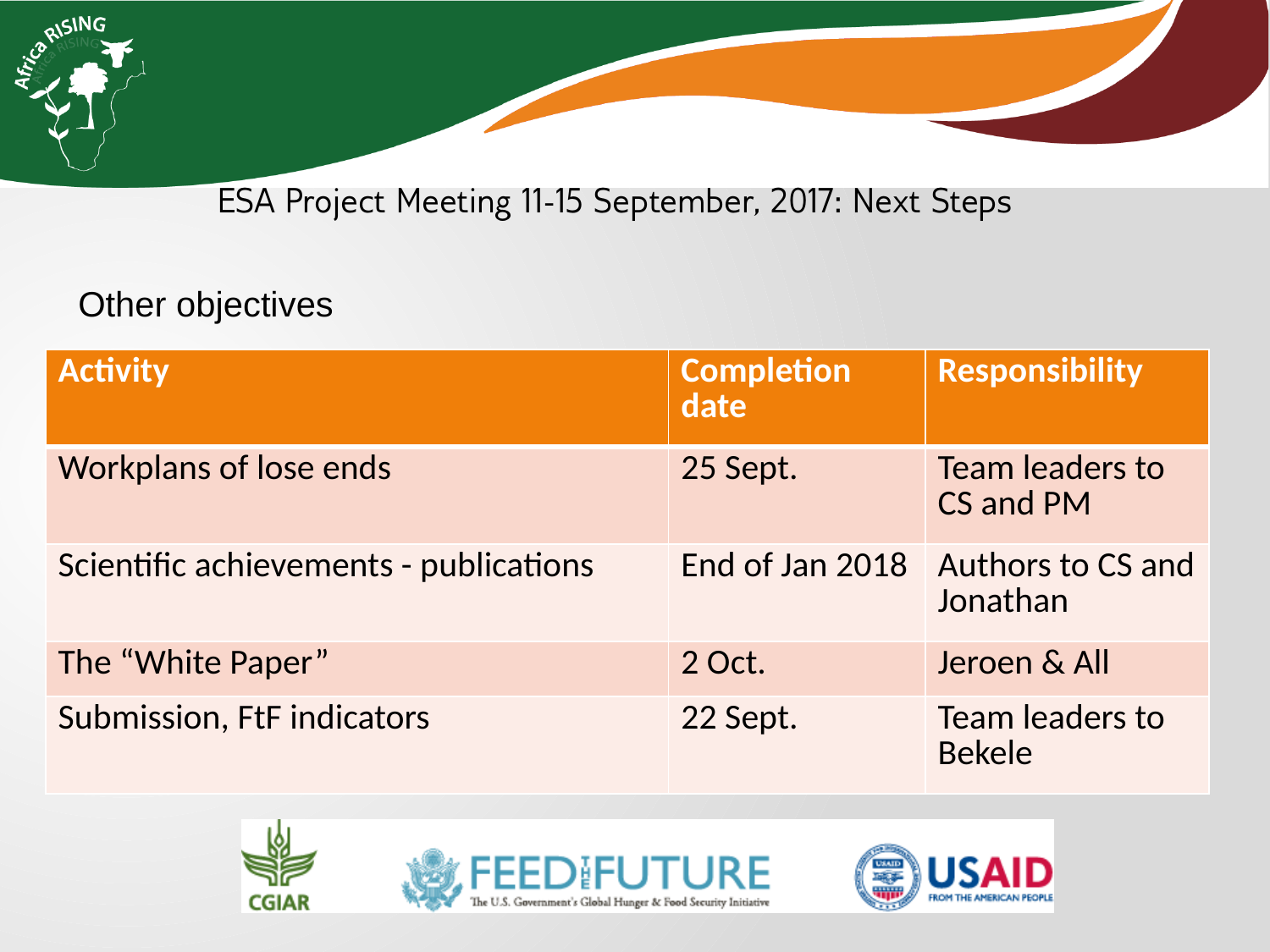

ESA Project Meeting 11-15 September, 2017: Next Steps
Other objectives
| Activity | Completion date | Responsibility |
| --- | --- | --- |
| Workplans of lose ends | 25 Sept. | Team leaders to CS and PM |
| Scientific achievements - publications | End of Jan 2018 | Authors to CS and Jonathan |
| The “White Paper” | 2 Oct. | Jeroen & All |
| Submission, FtF indicators | 22 Sept. | Team leaders to Bekele |